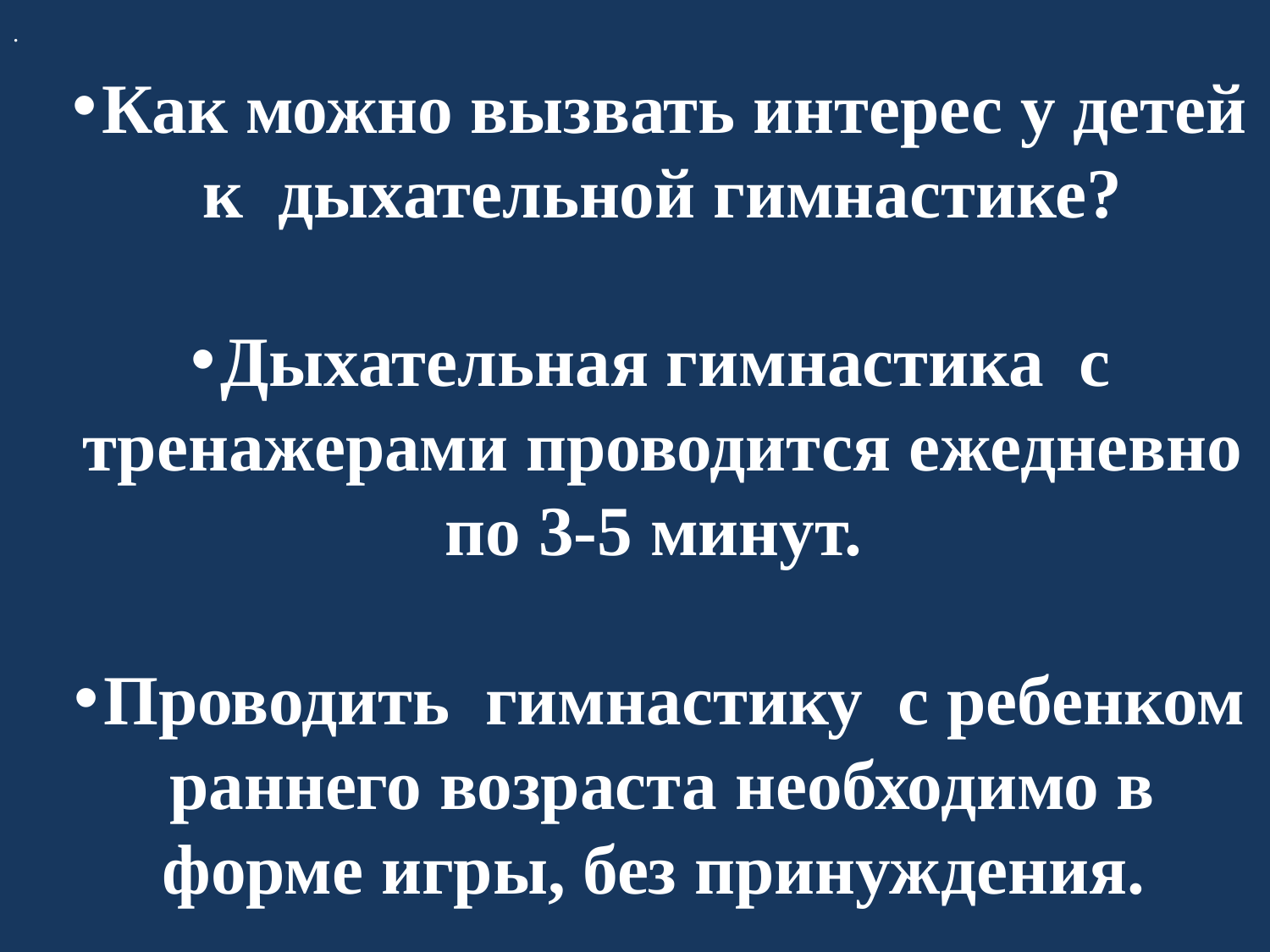

.
Как можно вызвать интерес у детей к  дыхательной гимнастике?

Дыхательная гимнастика  с  тренажерами проводится ежедневно по 3-5 минут.

Проводить  гимнастику  с ребенком раннего возраста необходимо в форме игры, без принуждения.